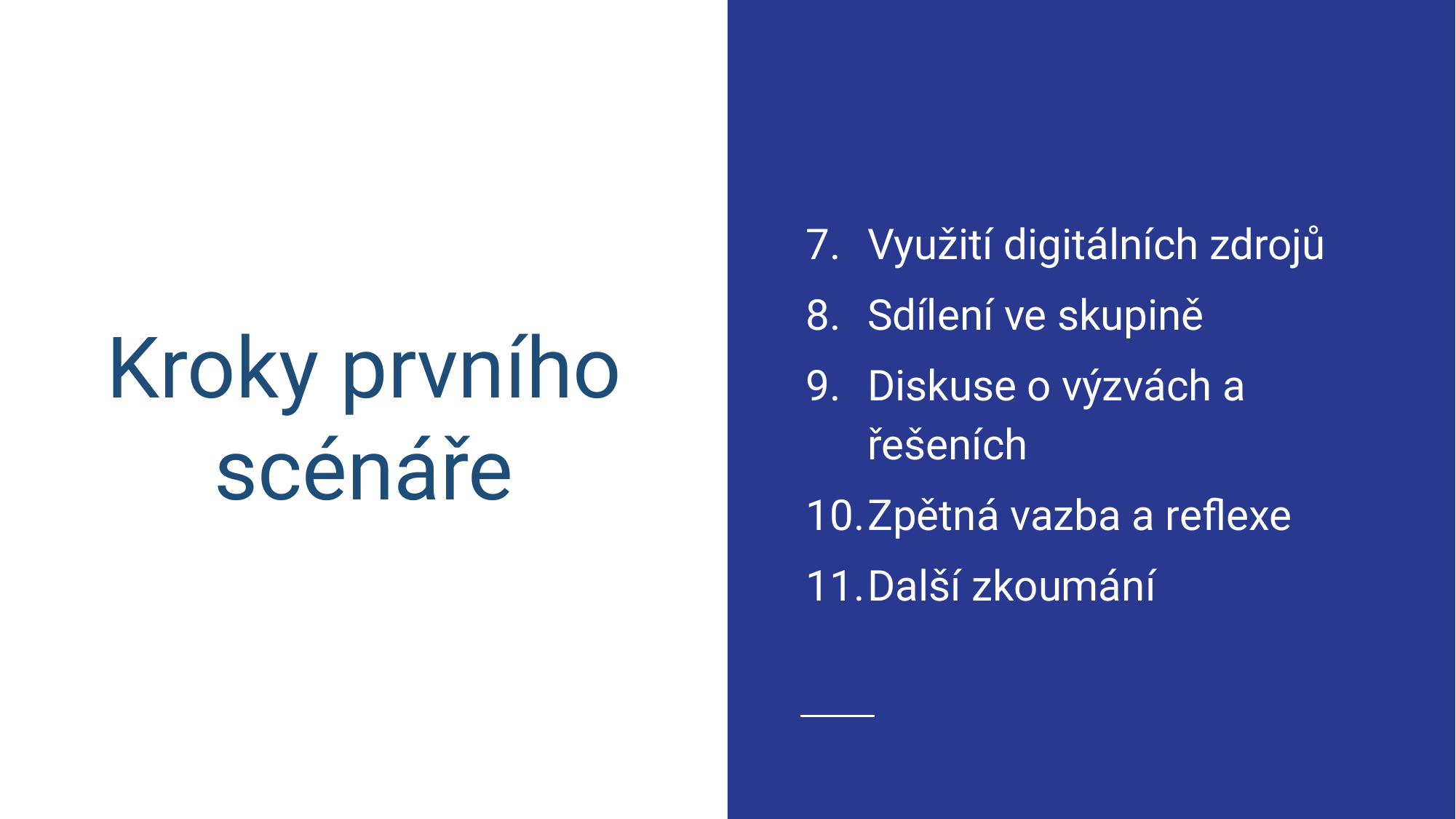

Využití digitálních zdrojů
Sdílení ve skupině
Diskuse o výzvách a řešeních
Zpětná vazba a reflexe
Další zkoumání
# Kroky prvního scénáře